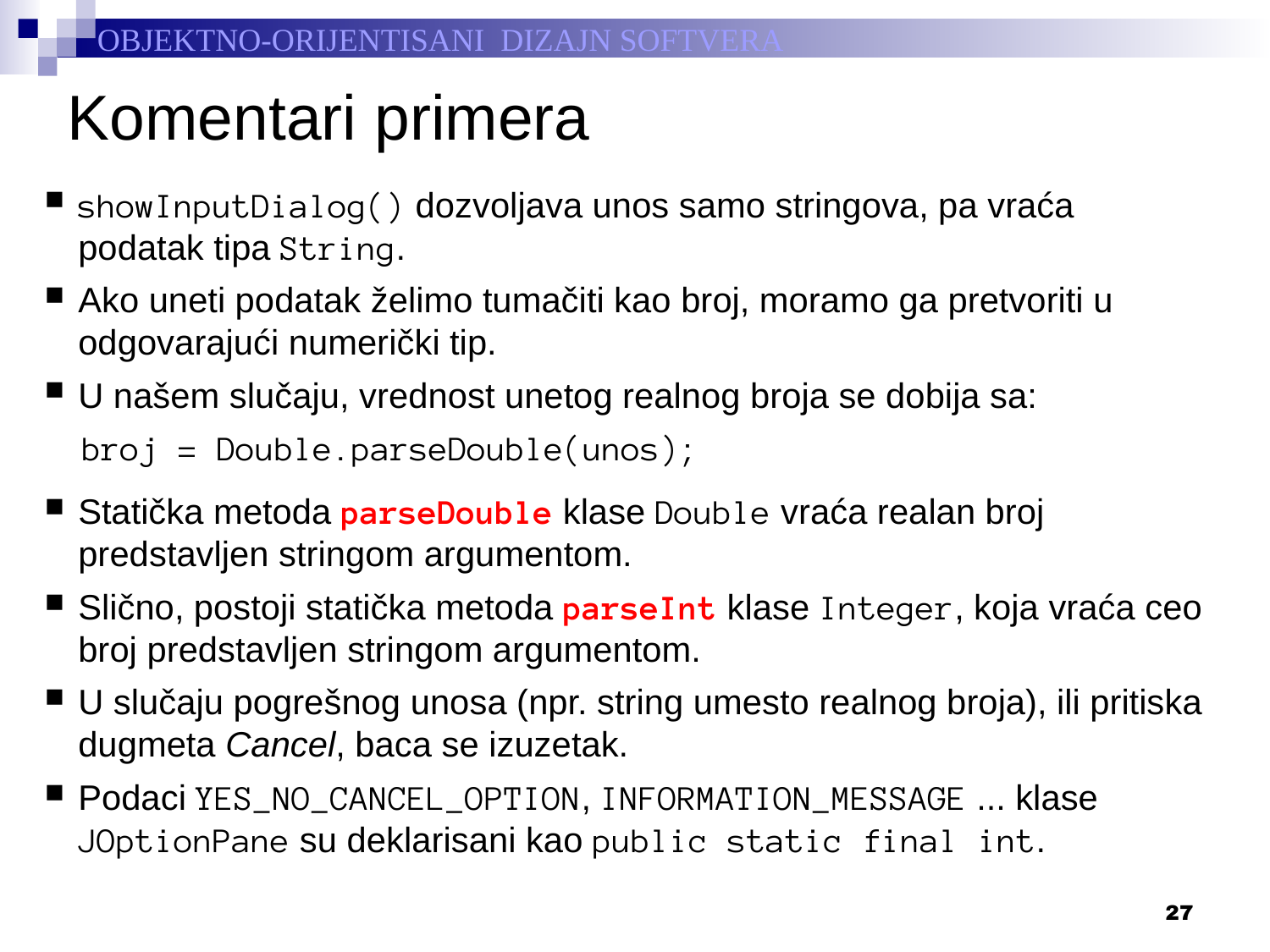

# Komentari primera
showInputDialog() dozvoljava unos samo stringova, pa vraća podatak tipa String.
Ako uneti podatak želimo tumačiti kao broj, moramo ga pretvoriti u odgovarajući numerički tip.
U našem slučaju, vrednost unetog realnog broja se dobija sa:
broj = Double.parseDouble(unos);
Statička metoda parseDouble klase Double vraća realan broj predstavljen stringom argumentom.
Slično, postoji statička metoda parseInt klase Integer, koja vraća ceo broj predstavljen stringom argumentom.
U slučaju pogrešnog unosa (npr. string umesto realnog broja), ili pritiska dugmeta Cancel, baca se izuzetak.
Podaci YES_NO_CANCEL_OPTION, INFORMATION_MESSAGE ... klase JOptionPane su deklarisani kao public static final int.
27